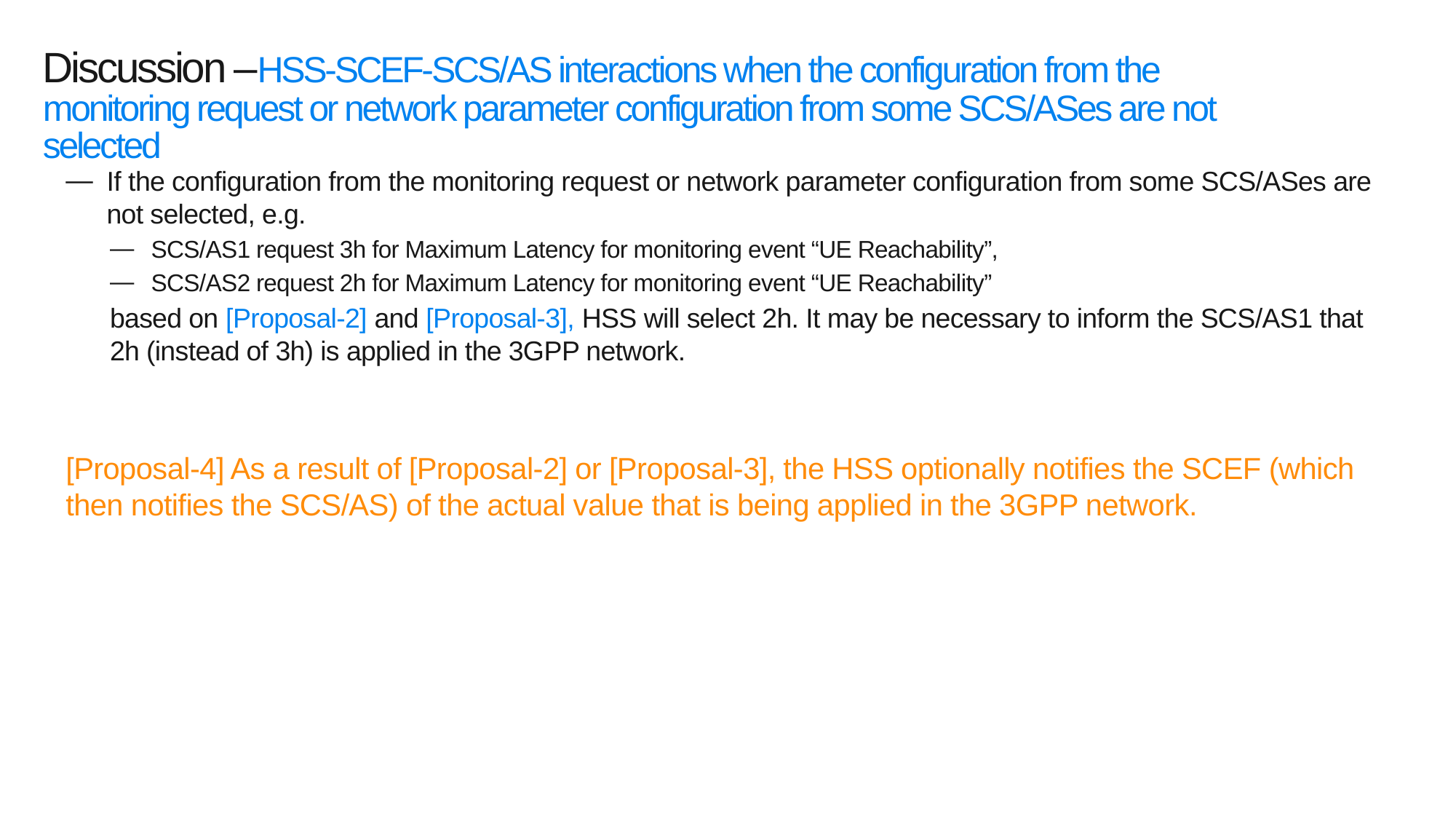

# Discussion –HSS-SCEF-SCS/AS interactions when the configuration from the monitoring request or network parameter configuration from some SCS/ASes are not selected
If the configuration from the monitoring request or network parameter configuration from some SCS/ASes are not selected, e.g.
SCS/AS1 request 3h for Maximum Latency for monitoring event “UE Reachability”,
SCS/AS2 request 2h for Maximum Latency for monitoring event “UE Reachability”
based on [Proposal-2] and [Proposal-3], HSS will select 2h. It may be necessary to inform the SCS/AS1 that 2h (instead of 3h) is applied in the 3GPP network.

[Proposal-4] As a result of [Proposal-2] or [Proposal-3], the HSS optionally notifies the SCEF (which then notifies the SCS/AS) of the actual value that is being applied in the 3GPP network.